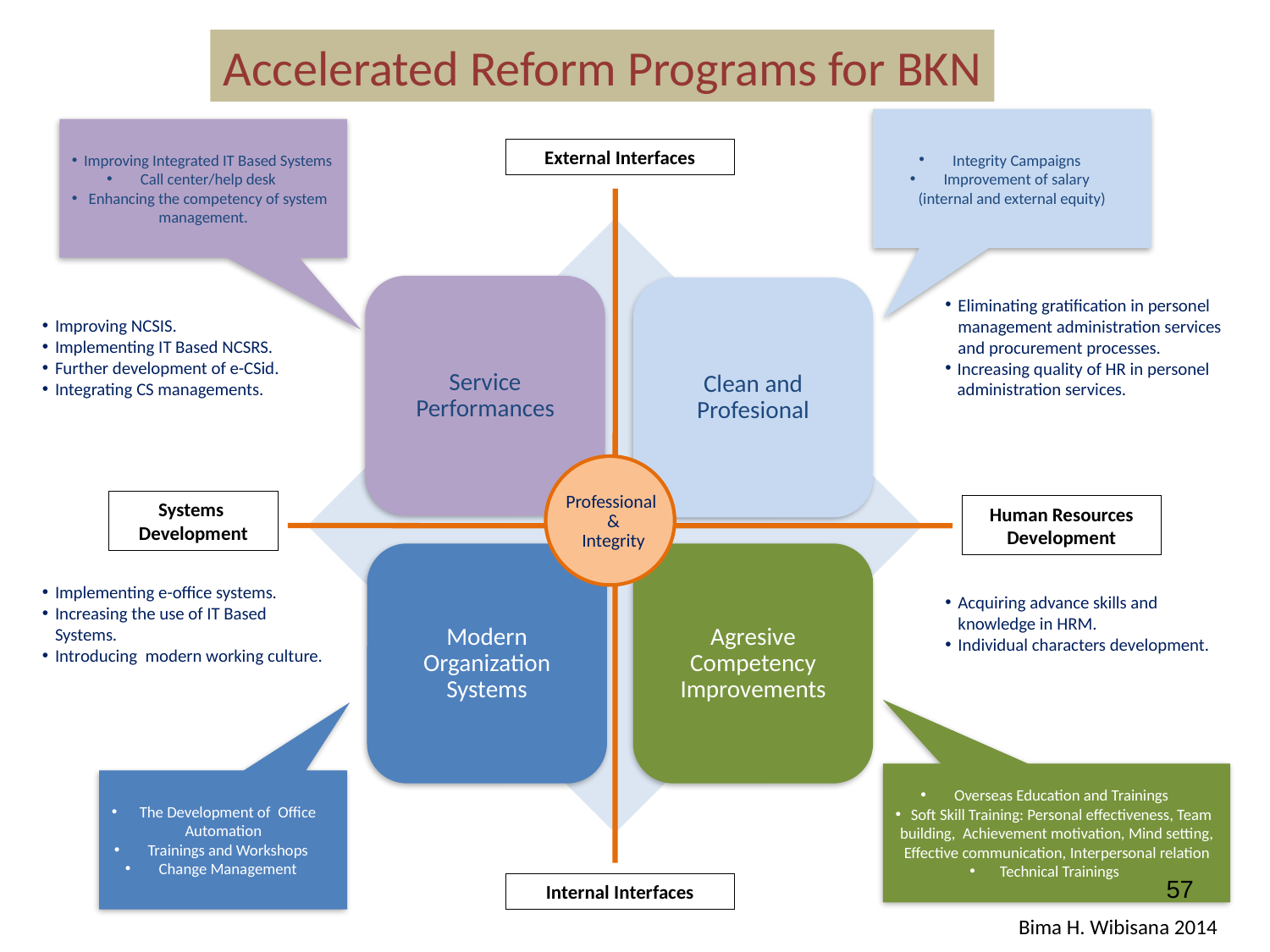

Accelerated Reform Programs for BKN
 Integrity Campaigns
 Improvement of salary
(internal and external equity)
 Improving Integrated IT Based Systems
 Call center/help desk
 Enhancing the competency of system management.
External Interfaces

Service Performances

Clean and Profesional
Eliminating gratification in personel management administration services and procurement processes.
Increasing quality of HR in personel administration services.
Improving NCSIS.
Implementing IT Based NCSRS.
Further development of e-CSid.
Integrating CS managements.

Professional
&
Integrity
Systems
Development
Human Resources Development

Modern Organization Systems

Agresive Competency Improvements
Implementing e-office systems.
Increasing the use of IT Based Systems.
Introducing  modern working culture.

Acquiring advance skills and knowledge in HRM.
Individual characters development.

 Overseas Education and Trainings
 Soft Skill Training: Personal effectiveness, Team building,  Achievement motivation, Mind setting, Effective communication, Interpersonal relation
Technical Trainings
 The Development of  Office Automation
 Trainings and Workshops
 Change Management
57
Internal Interfaces
Bima H. Wibisana 2014